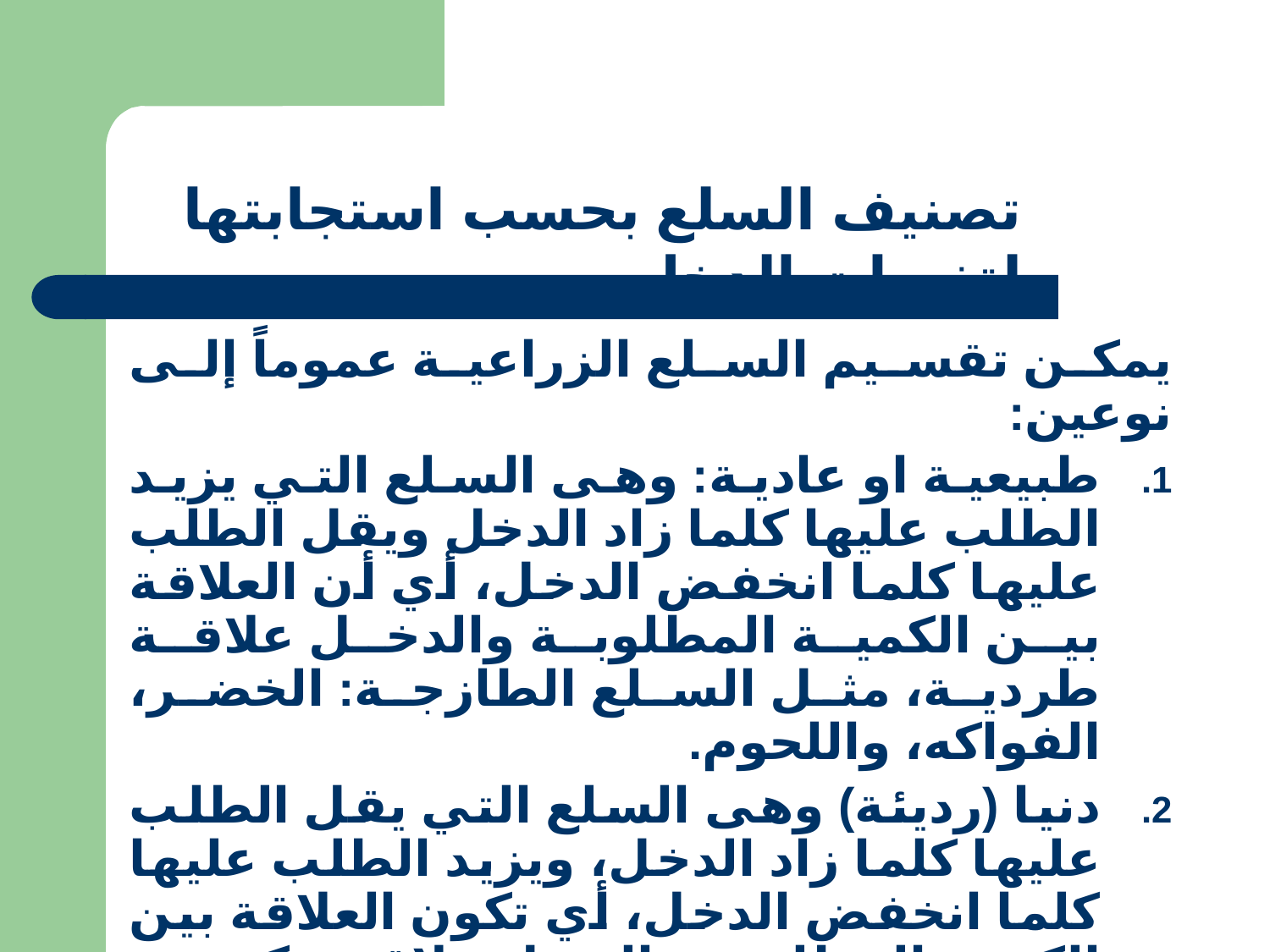

تصنيف السلع بحسب استجابتها لتغيرات الدخل
يمكن تقسيم السلع الزراعية عموماً إلى نوعين:
طبيعية او عادية: وهى السلع التي يزيد الطلب عليها كلما زاد الدخل ويقل الطلب عليها كلما انخفض الدخل، أي أن العلاقة بين الكمية المطلوبة والدخل علاقة طردية، مثل السلع الطازجة: الخضر، الفواكه، واللحوم.
دنيا (رديئة) وهى السلع التي يقل الطلب عليها كلما زاد الدخل، ويزيد الطلب عليها كلما انخفض الدخل، أي تكون العلاقة بين الكمية المطلوبة والدخل علاقة عكسية، مثل الخضر واللحوم المجمدة، وبدائل البروتين الحيواني.